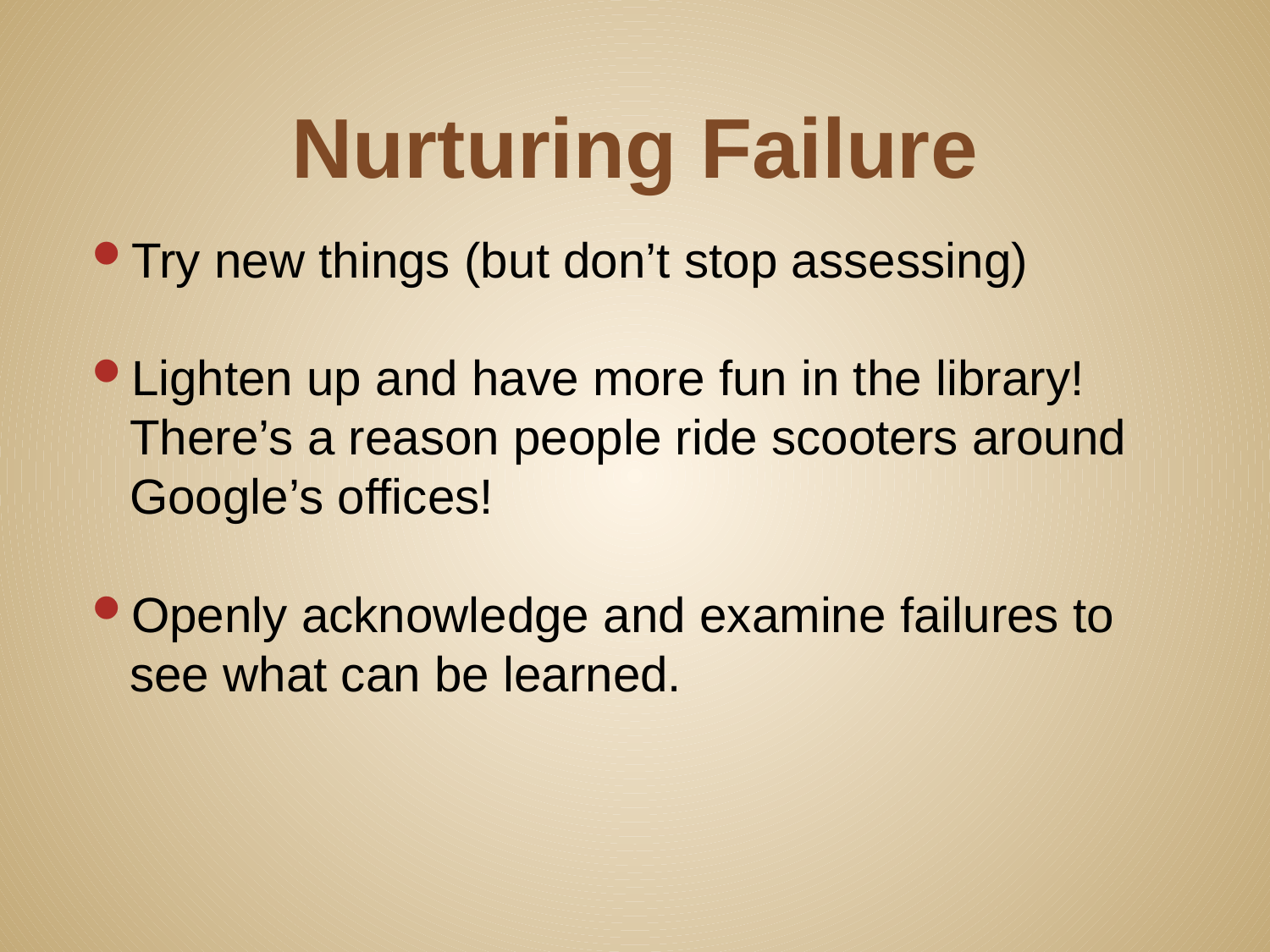

# Nurturing Failure
Try new things (but don’t stop assessing)

Lighten up and have more fun in the library!  There’s a reason people ride scooters around Google’s offices!

Openly acknowledge and examine failures to see what can be learned.